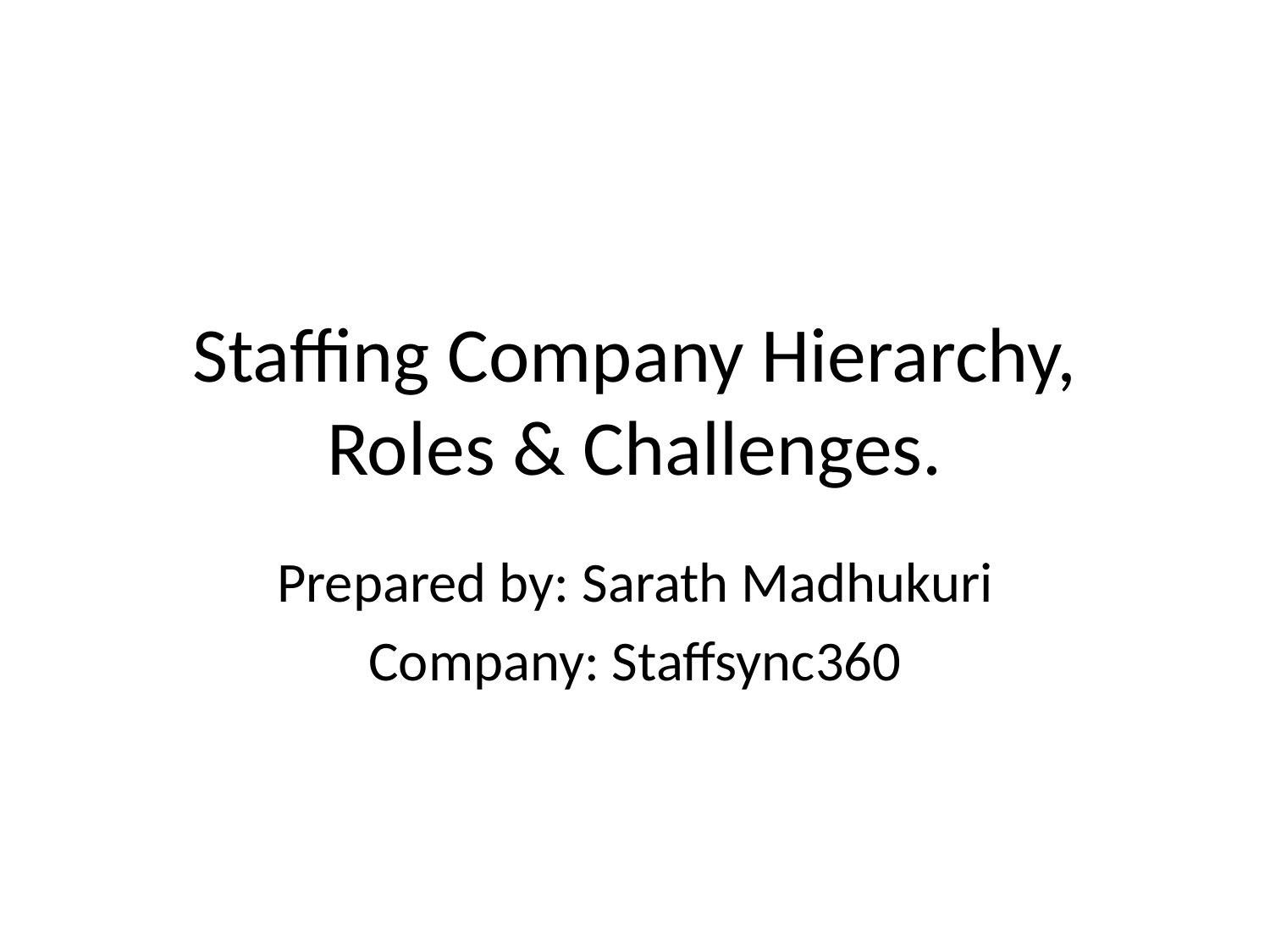

# Staffing Company Hierarchy, Roles & Challenges.
Prepared by: Sarath Madhukuri
Company: Staffsync360